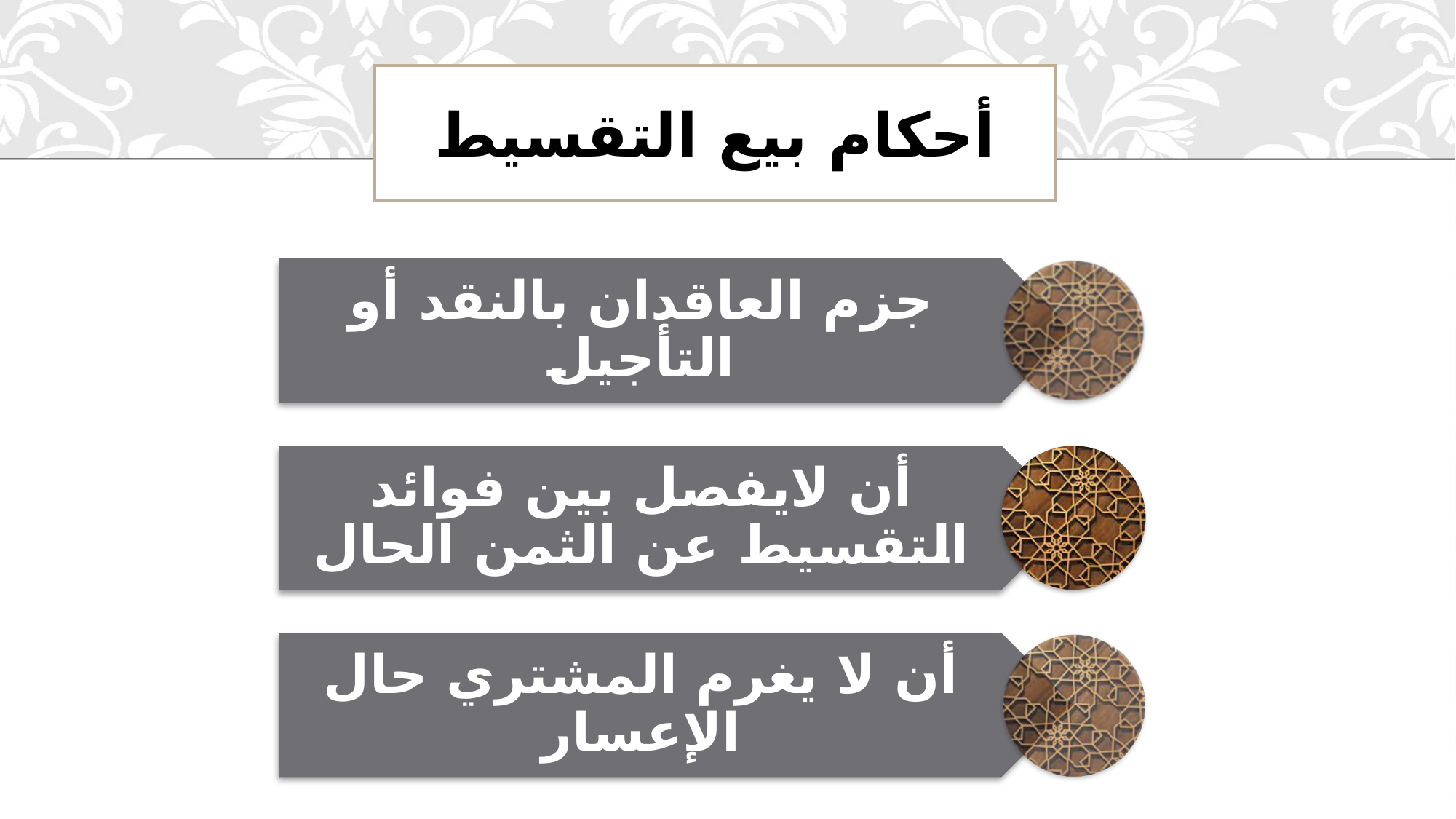

# أحكام بيع التقسيط

جزم العاقدان بالنقد أو التأجيل
أن لايفصل بين فوائد التقسيط عن الثمن الحال
أن لا يغرم المشتري حال الإعسار